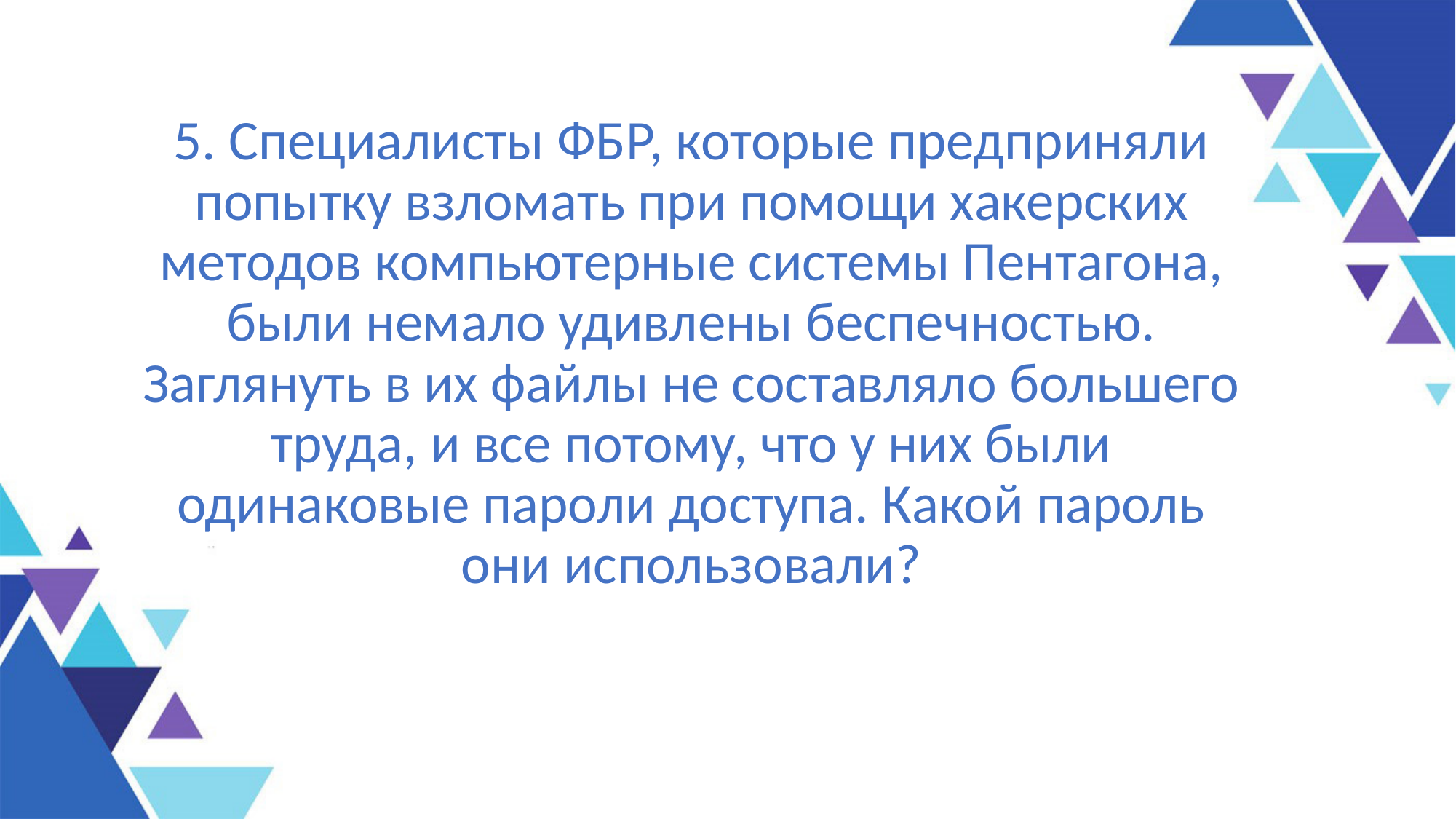

5. Специалисты ФБР, которые предприняли попытку взломать при помощи хакерских методов компьютерные системы Пентагона, были немало удивлены беспечностью. Заглянуть в их файлы не составляло большего труда, и все потому, что у них были одинаковые пароли доступа. Какой пароль они использовали?